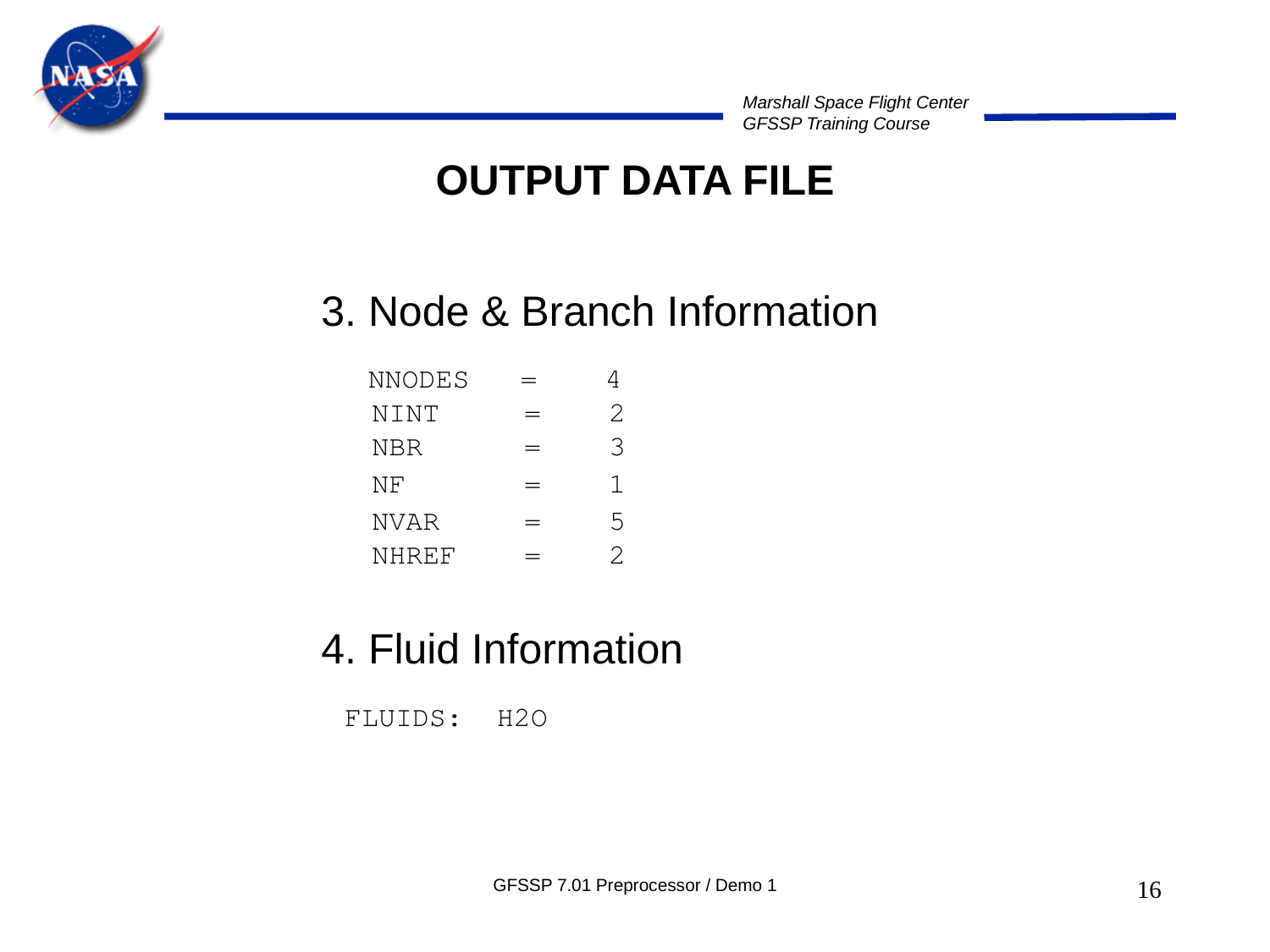

# OUTPUT DATA FILE
3. Node & Branch Information

      NNODES   =    4
   NINT     =    2
   NBR      =    3
   NF       =    1
   NVAR     =    5
   NHREF    =    2

4. Fluid Information

   FLUIDS:  H2O

GFSSP 7.01 Preprocessor / Demo 1
16